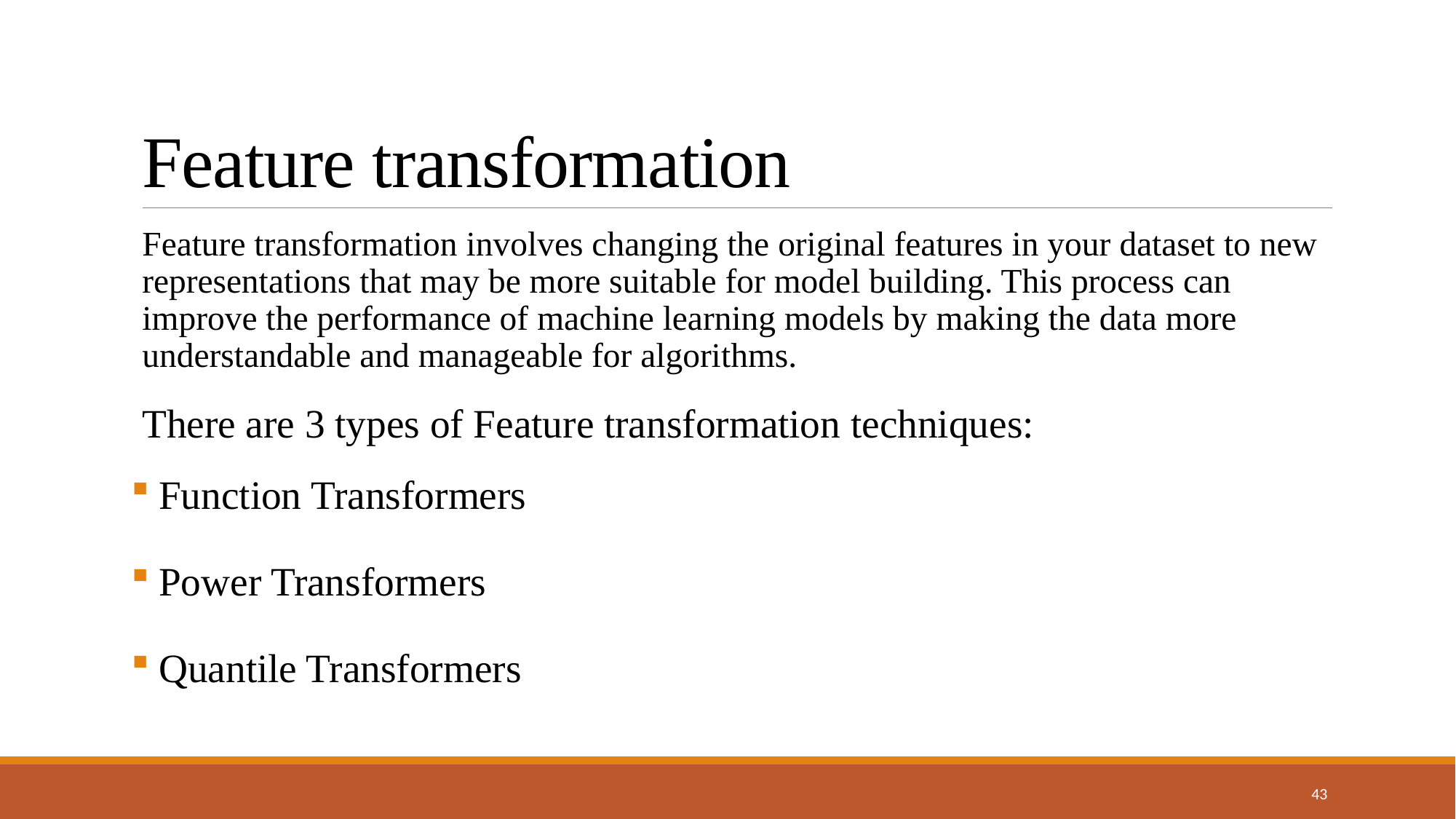

# Feature transformation
Feature transformation involves changing the original features in your dataset to new representations that may be more suitable for model building. This process can improve the performance of machine learning models by making the data more understandable and manageable for algorithms.
There are 3 types of Feature transformation techniques:
 Function Transformers
 Power Transformers
 Quantile Transformers

43